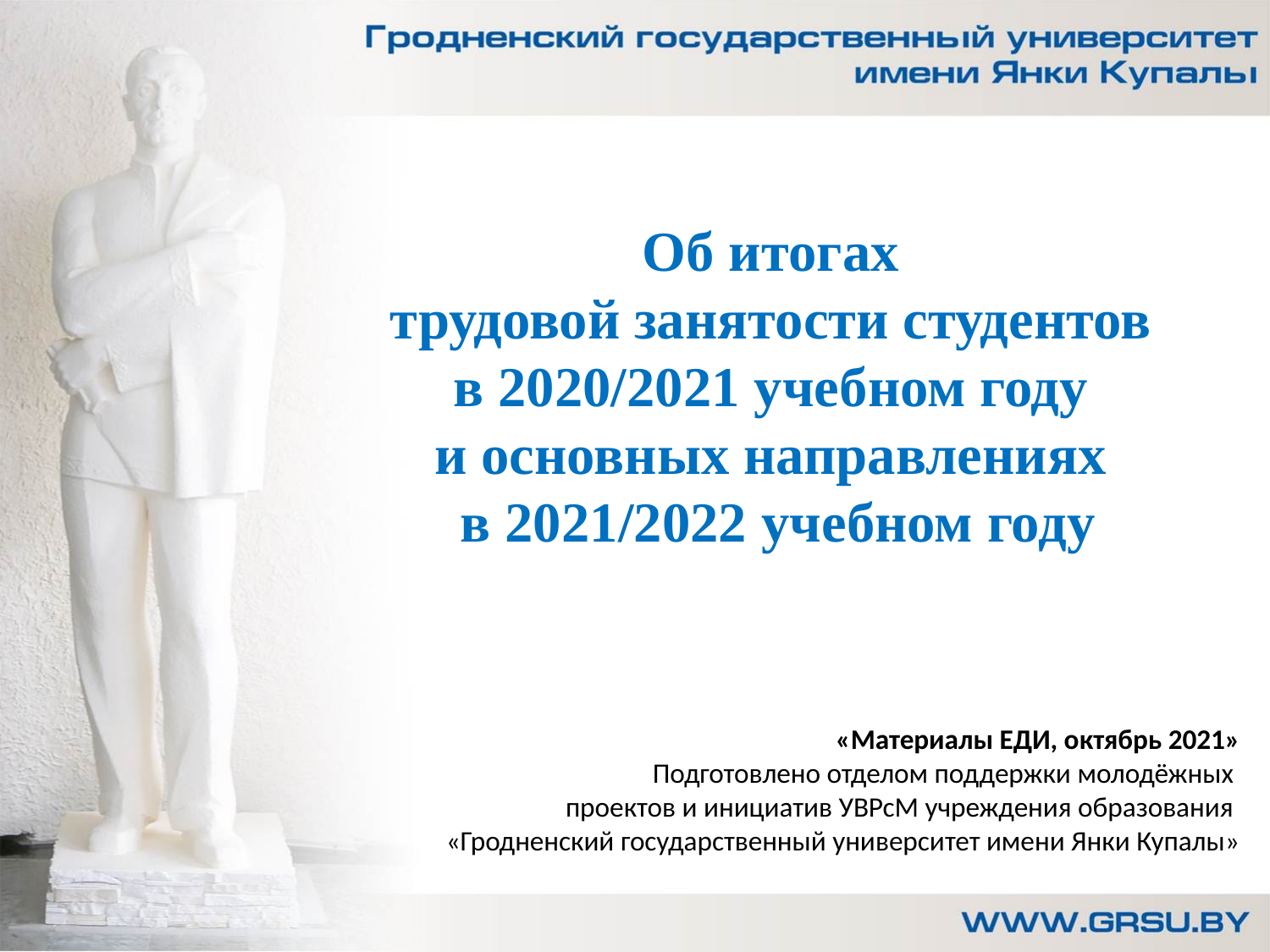

# Об итогах трудовой занятости студентов в 2020/2021 учебном году и основных направлениях в 2021/2022 учебном году
«Материалы ЕДИ, октябрь 2021»
Подготовлено отделом поддержки молодёжных
проектов и инициатив УВРсМ учреждения образования
«Гродненский государственный университет имени Янки Купалы»